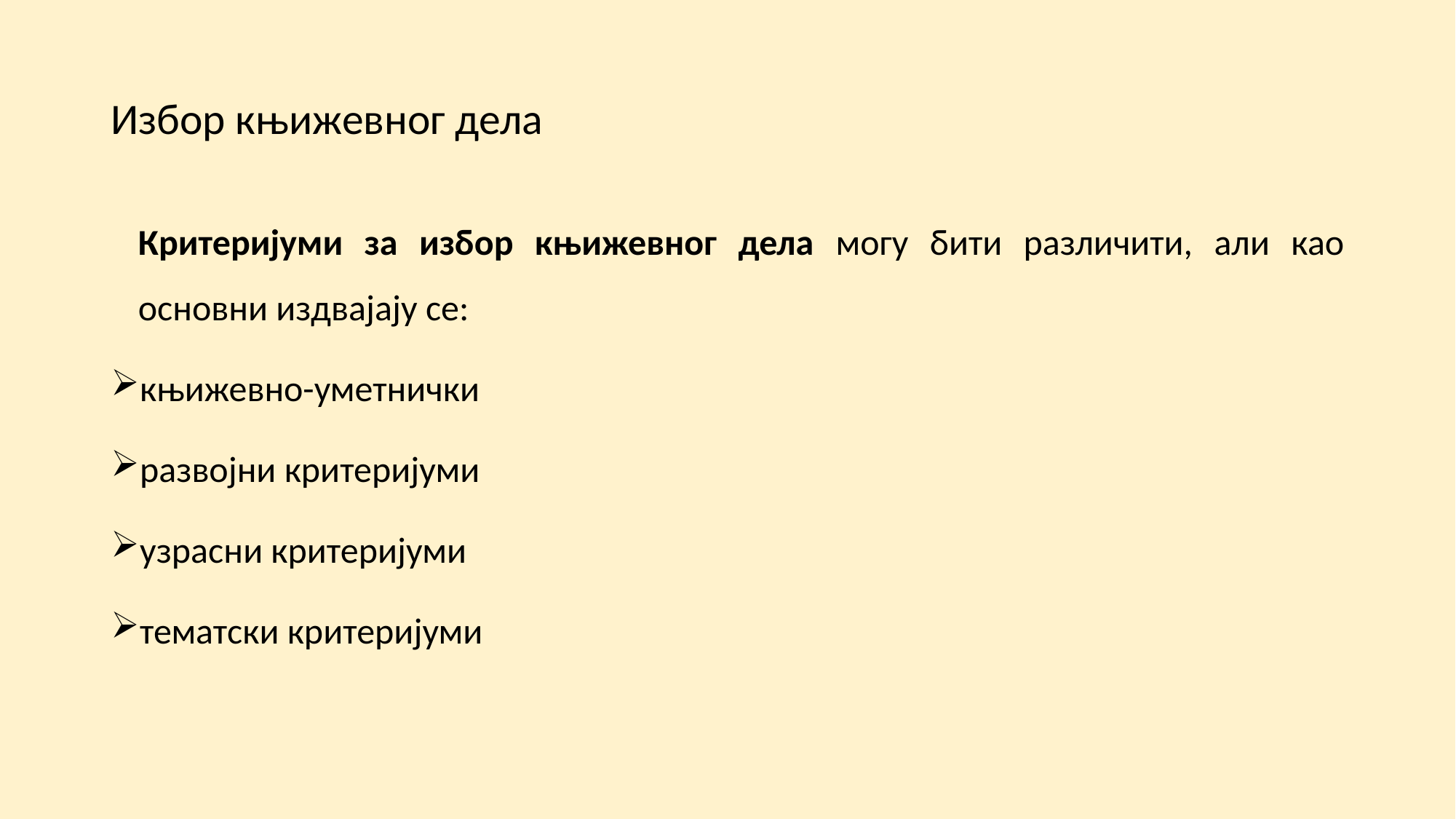

# Избор књижевног дела
Критеријуми за избор књижевног дела могу бити различити, али као основни издвајају се:
књижевно-уметнички
развојни критеријуми
узрасни критеријуми
тематски критеријуми